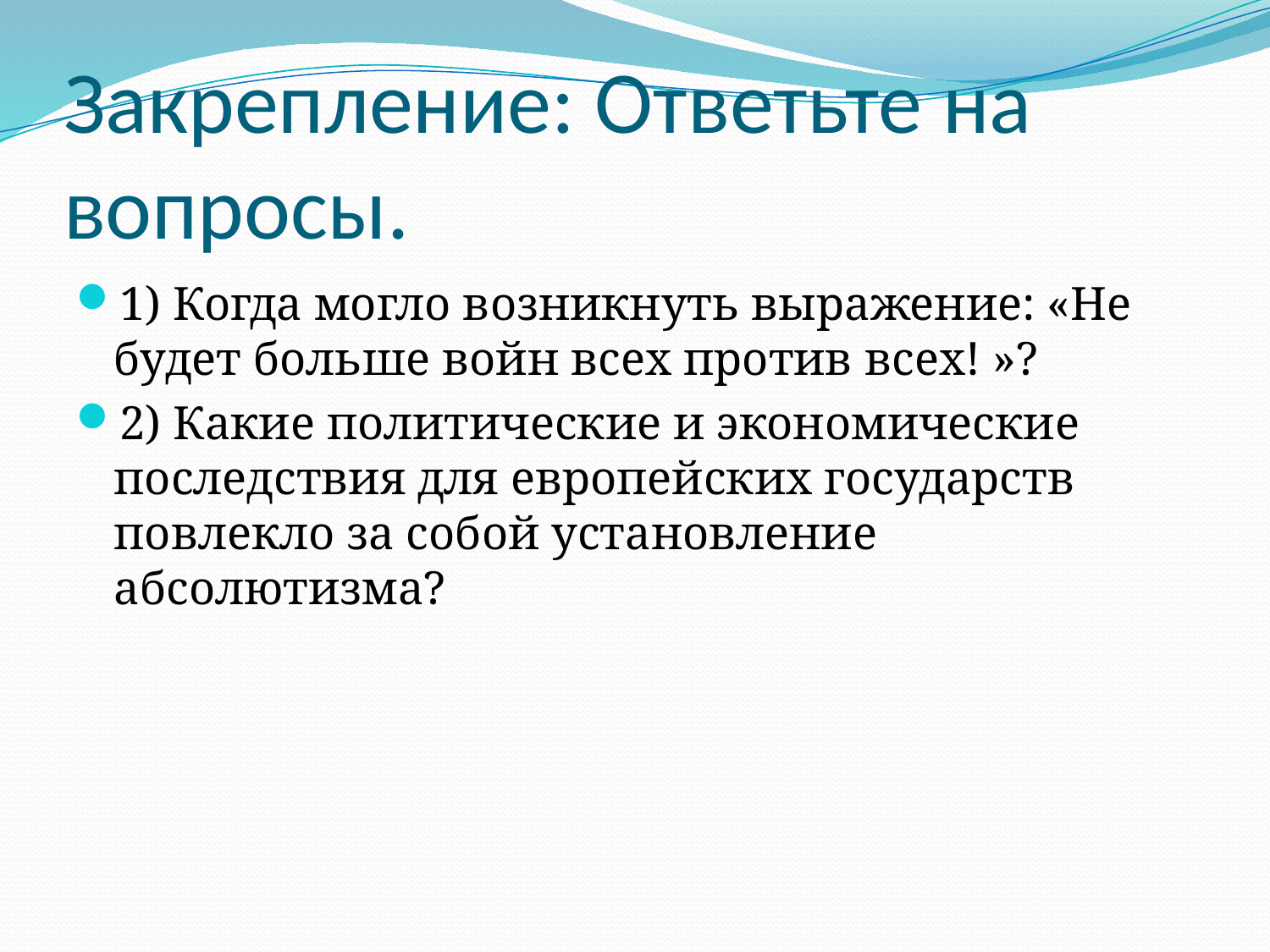

# Закрепление: Ответьте на вопросы.
1) Когда могло возникнуть выражение: «Не будет больше войн всех против всех! »?
2) Какие политические и экономические последствия для европейских государств повлекло за собой установление абсолютизма?